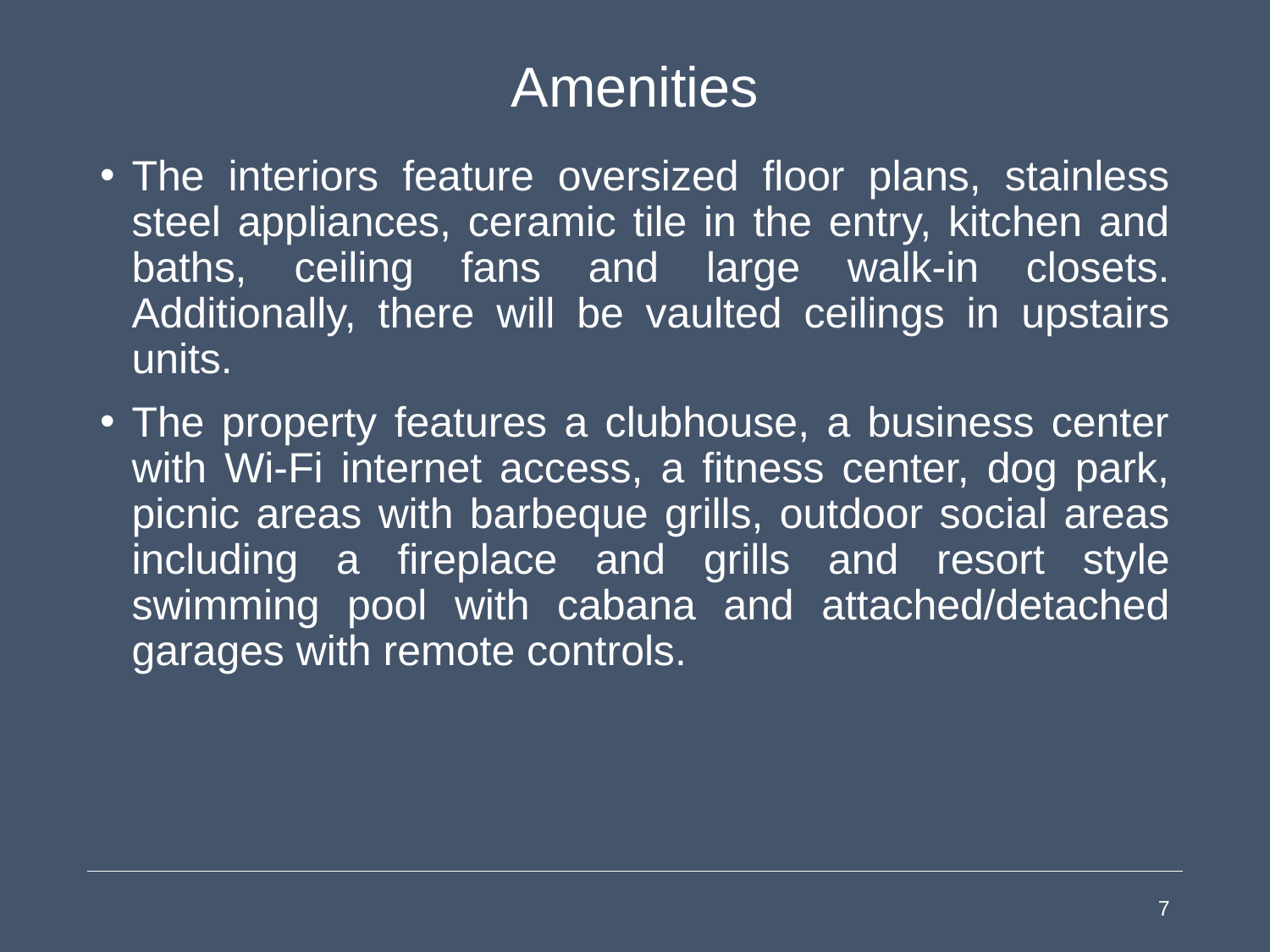

# Amenities
The interiors feature oversized floor plans, stainless steel appliances, ceramic tile in the entry, kitchen and baths, ceiling fans and large walk-in closets. Additionally, there will be vaulted ceilings in upstairs units.
The property features a clubhouse, a business center with Wi-Fi internet access, a fitness center, dog park, picnic areas with barbeque grills, outdoor social areas including a fireplace and grills and resort style swimming pool with cabana and attached/detached garages with remote controls.

7